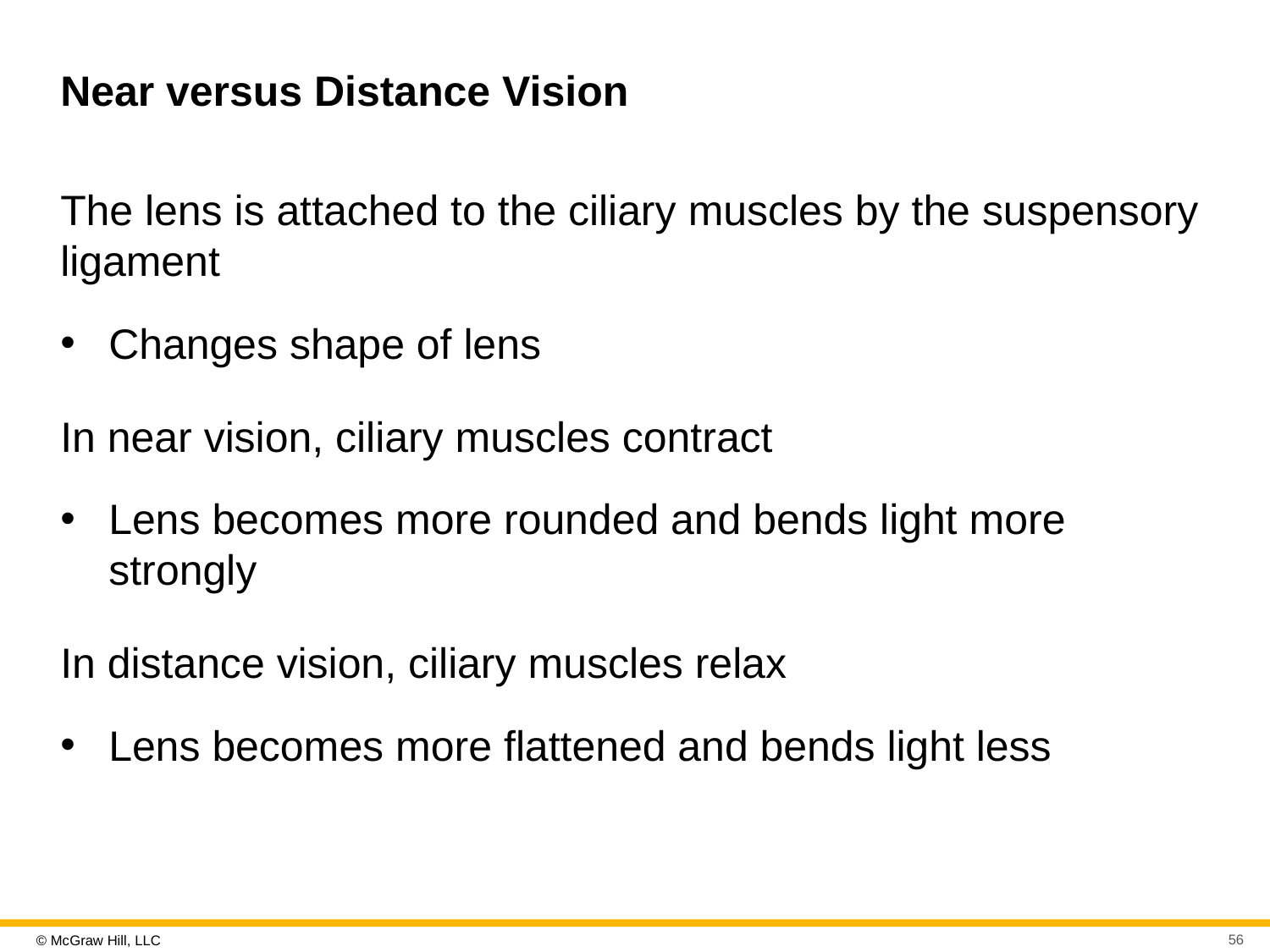

# Near versus Distance Vision
The lens is attached to the ciliary muscles by the suspensory ligament
Changes shape of lens
In near vision, ciliary muscles contract
Lens becomes more rounded and bends light more strongly
In distance vision, ciliary muscles relax
Lens becomes more flattened and bends light less
56